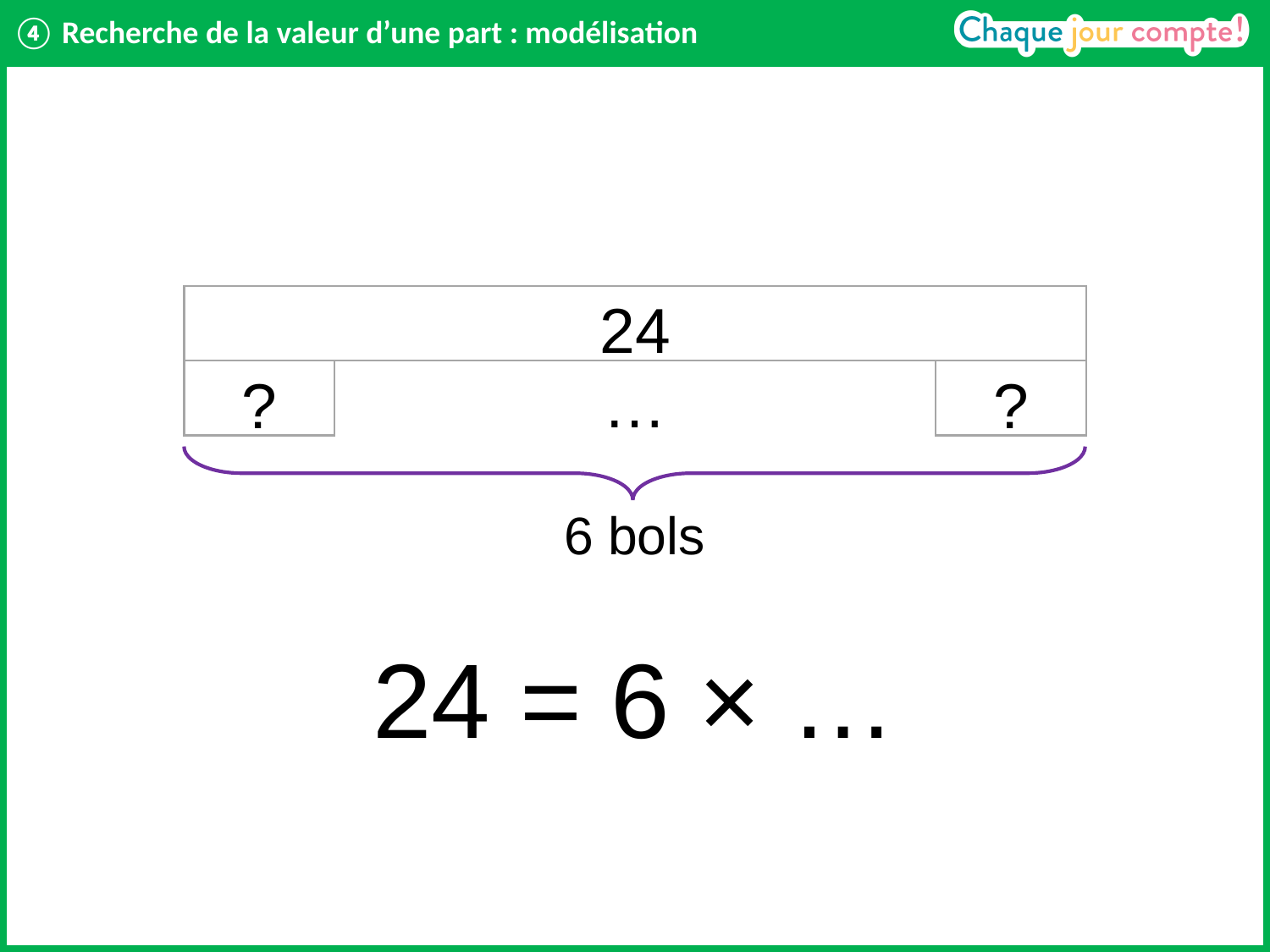

# ④ Recherche de la valeur d’une part : modélisation

24
…
?
?
6 bols
24 = 6 × …